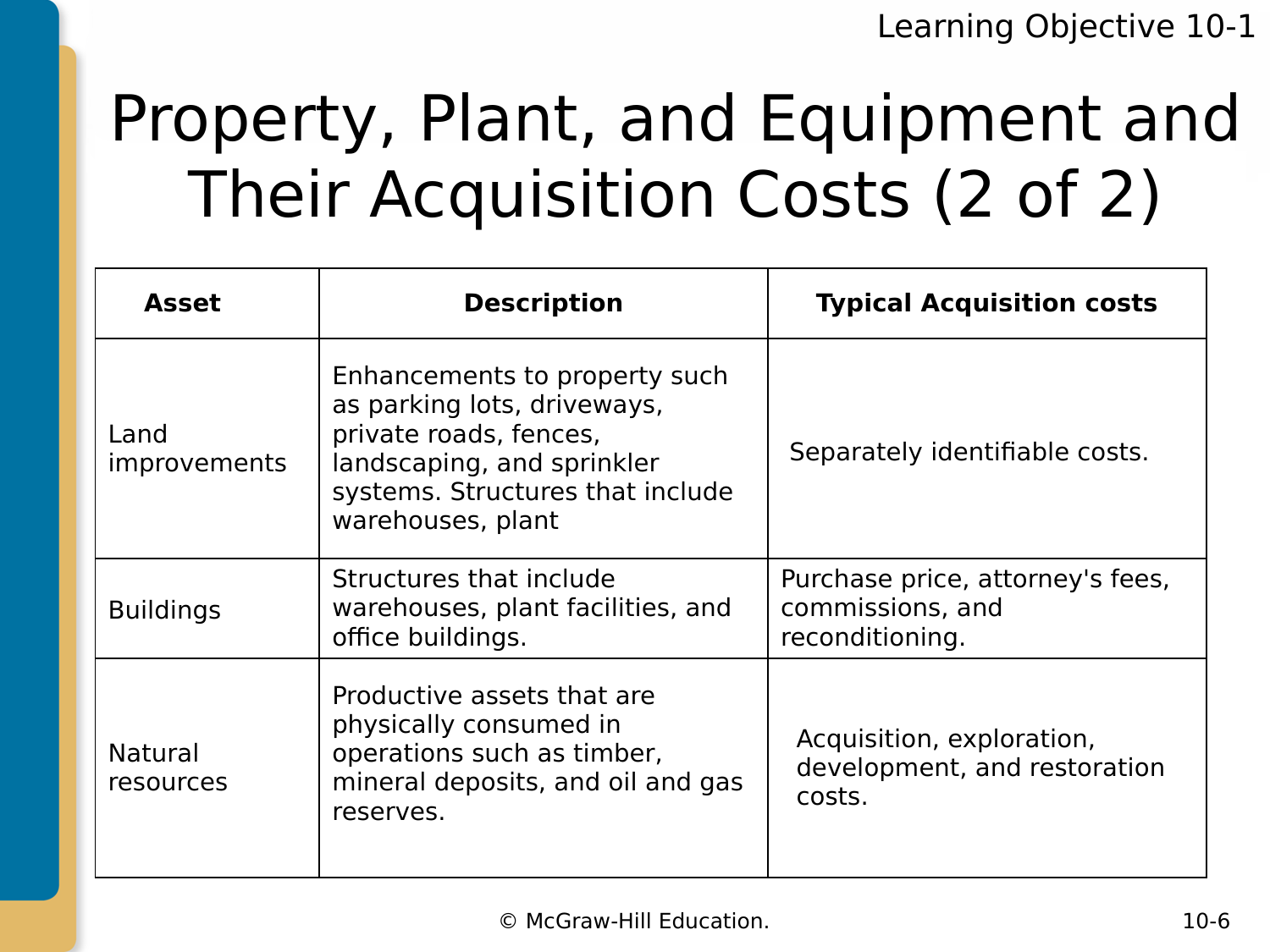

Learning Objective 10-1
# Property, Plant, and Equipment and Their Acquisition Costs (2 of 2)
| Asset | Description | Typical Acquisition costs |
| --- | --- | --- |
| Land improvements | Enhancements to property such as parking lots, driveways, private roads, fences, landscaping, and sprinkler systems. Structures that include warehouses, plant | Separately identifiable costs. |
| Buildings | Structures that include warehouses, plant facilities, and office buildings. | Purchase price, attorney's fees, commissions, and reconditioning. |
| Natural resources | Productive assets that are physically consumed in operations such as timber, mineral deposits, and oil and gas reserves. | Acquisition, exploration, development, and restoration costs. |